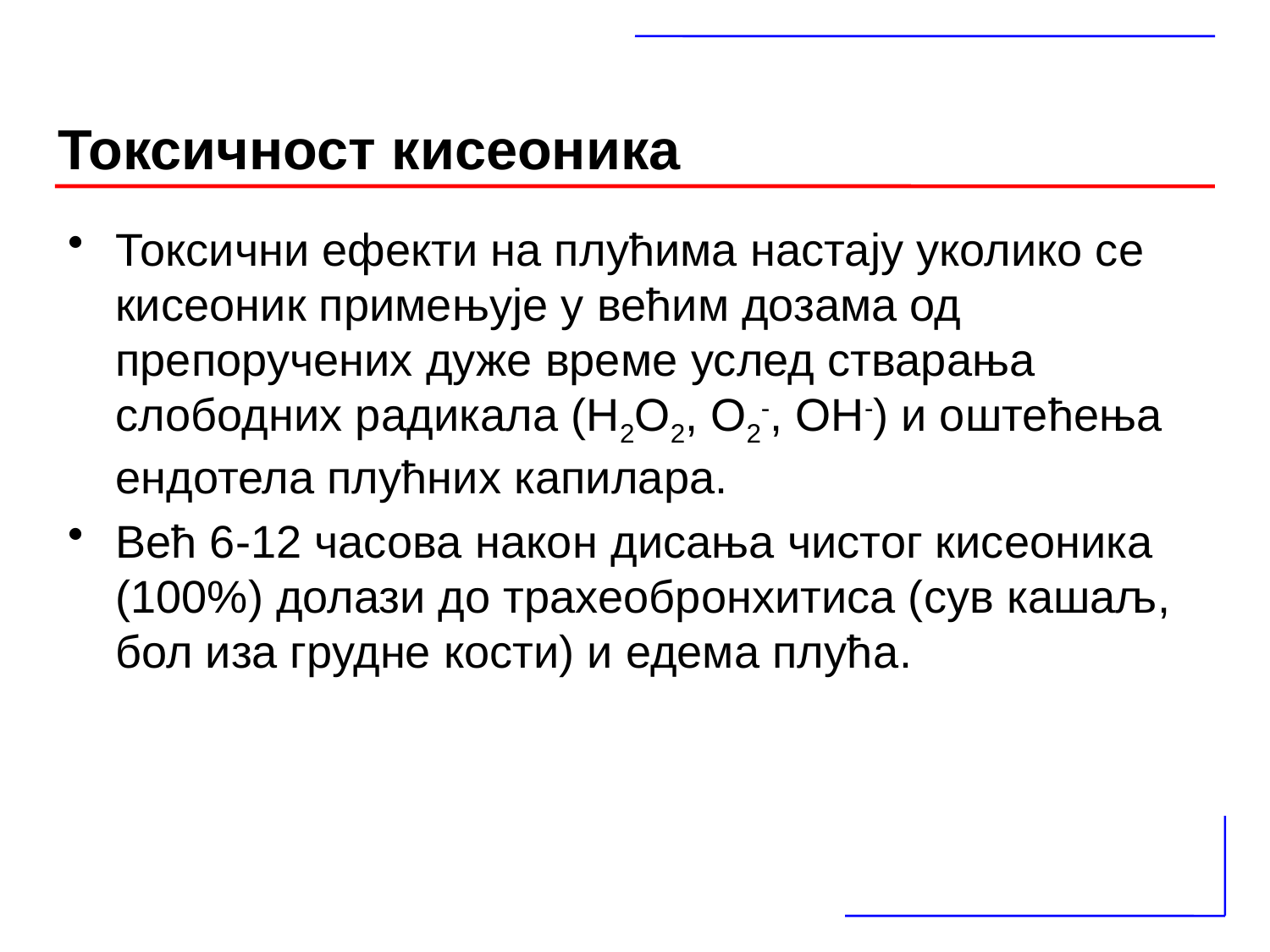

# Токсичност кисеоника
Токсични ефекти на плућима настају уколико се кисеоник примењује у већим дозама од препоручених дуже време услед стварања слободних радикала (Н2О2, О2-, ОН-) и оштећења ендотела плућних капилара.
Већ 6-12 часова након дисања чистог кисеоника (100%) долази до трахеобронхитиса (сув кашаљ, бол иза грудне кости) и едема плућа.